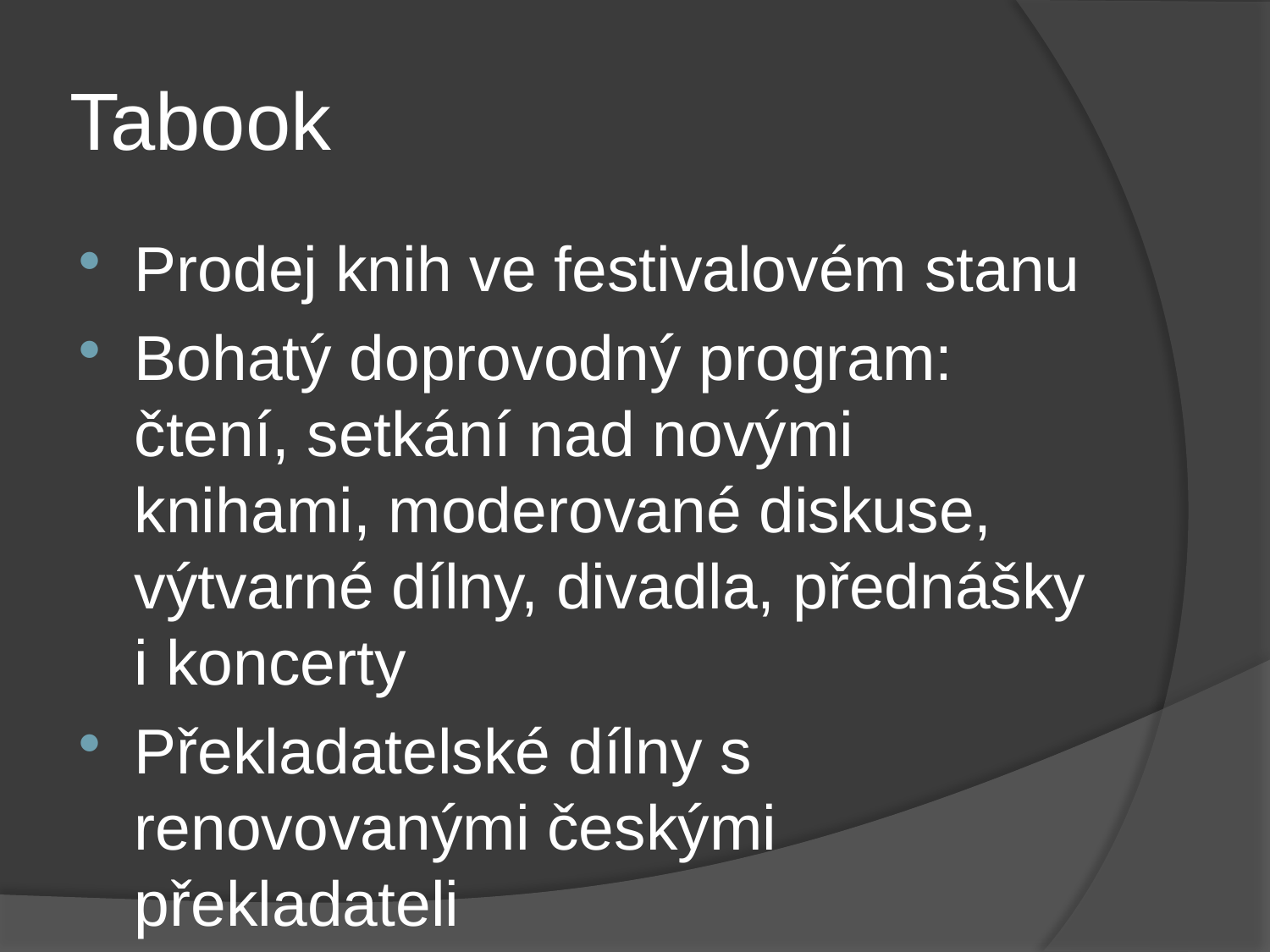

# Tabook
Prodej knih ve festivalovém stanu
Bohatý doprovodný program: čtení, setkání nad novými knihami, moderované diskuse, výtvarné dílny, divadla, přednášky i koncerty
Překladatelské dílny s renovovanými českými překladateli